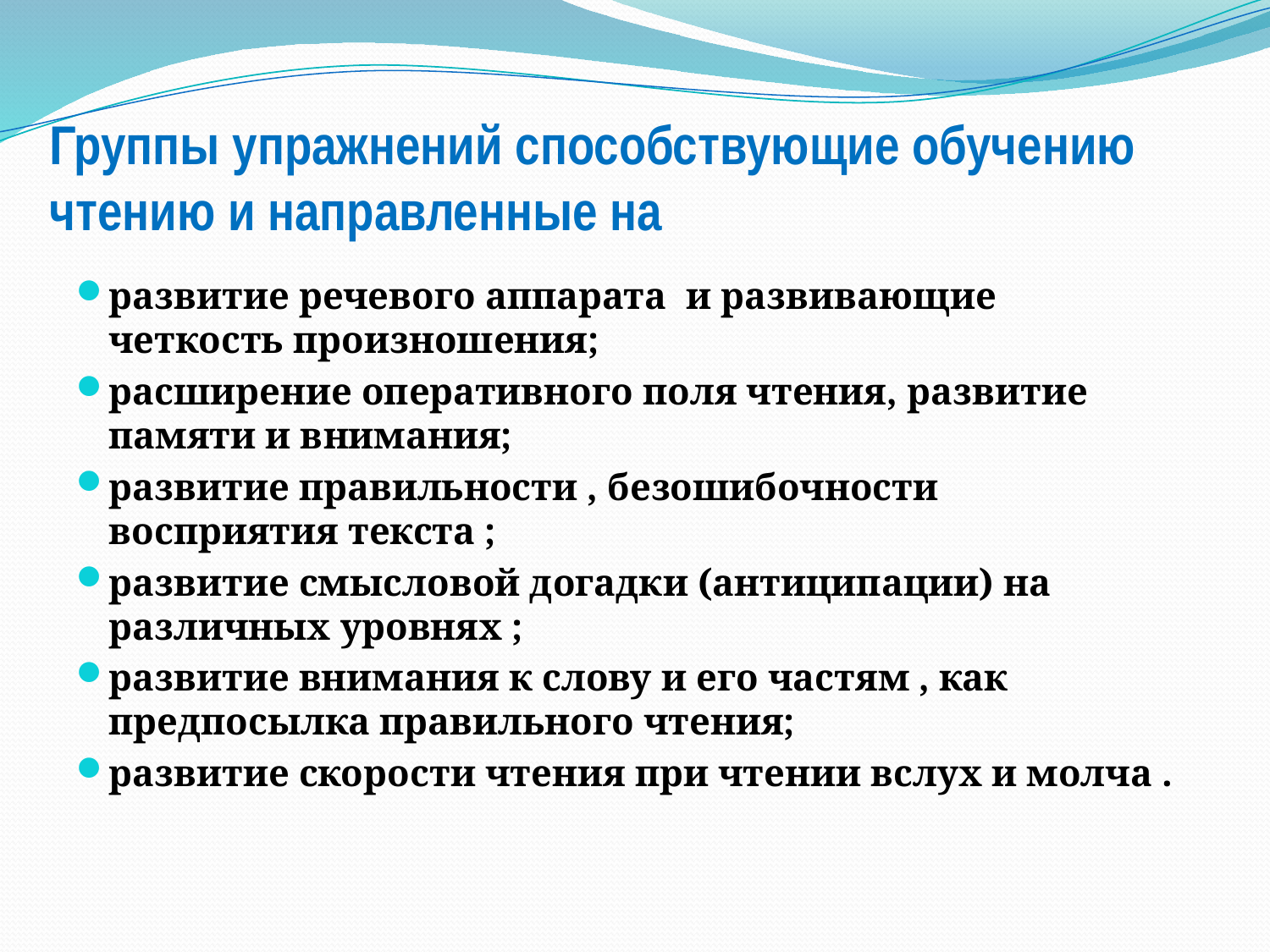

# Группы упражнений способствующие обучению чтению и направленные на
развитие речевого аппарата  и развивающие четкость произношения;
расширение оперативного поля чтения, развитие памяти и внимания;
развитие правильности , безошибочности восприятия текста ;
развитие смысловой догадки (антиципации) на различных уровнях ;
развитие внимания к слову и его частям , как предпосылка правильного чтения;
развитие скорости чтения при чтении вслух и молча .